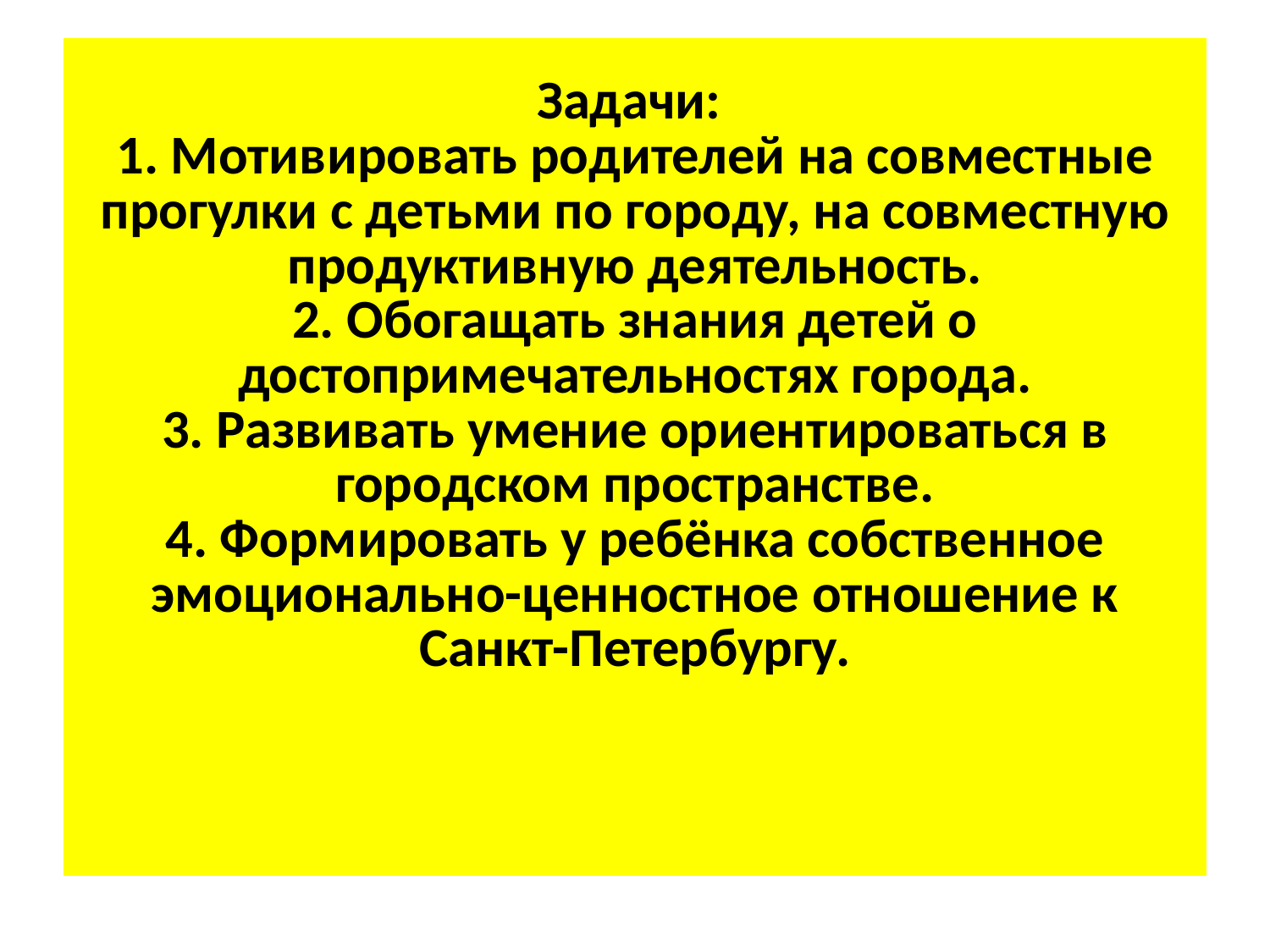

# Задачи: 1. Мотивировать родителей на совместные прогулки с детьми по городу, на совместную продуктивную деятельность. 2. Обогащать знания детей о достопримечательностях города. 3. Развивать умение ориентироваться в городском пространстве. 4. Формировать у ребёнка собственное эмоционально-ценностное отношение к Санкт-Петербургу.